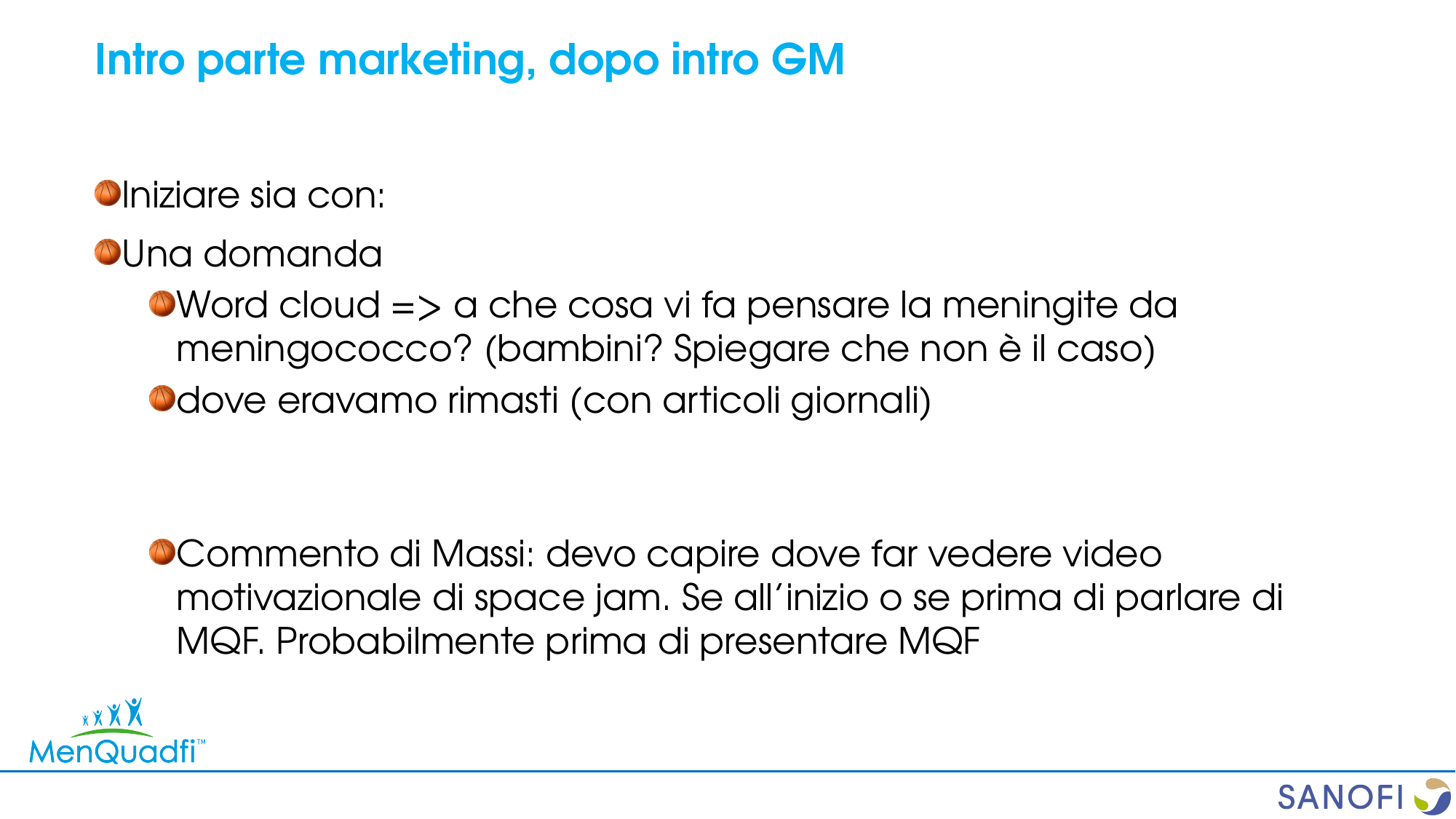

Intro parte marketing, dopo intro GM
Iniziare sia con:
Una domanda
Word cloud => a che cosa vi fa pensare la meningite da meningococco? (bambini? Spiegare che non è il caso)
dove eravamo rimasti (con articoli giornali)

Commento di Massi: devo capire dove far vedere video motivazionale di space jam. Se all’inizio o se prima di parlare di MQF. Probabilmente prima di presentare MQF